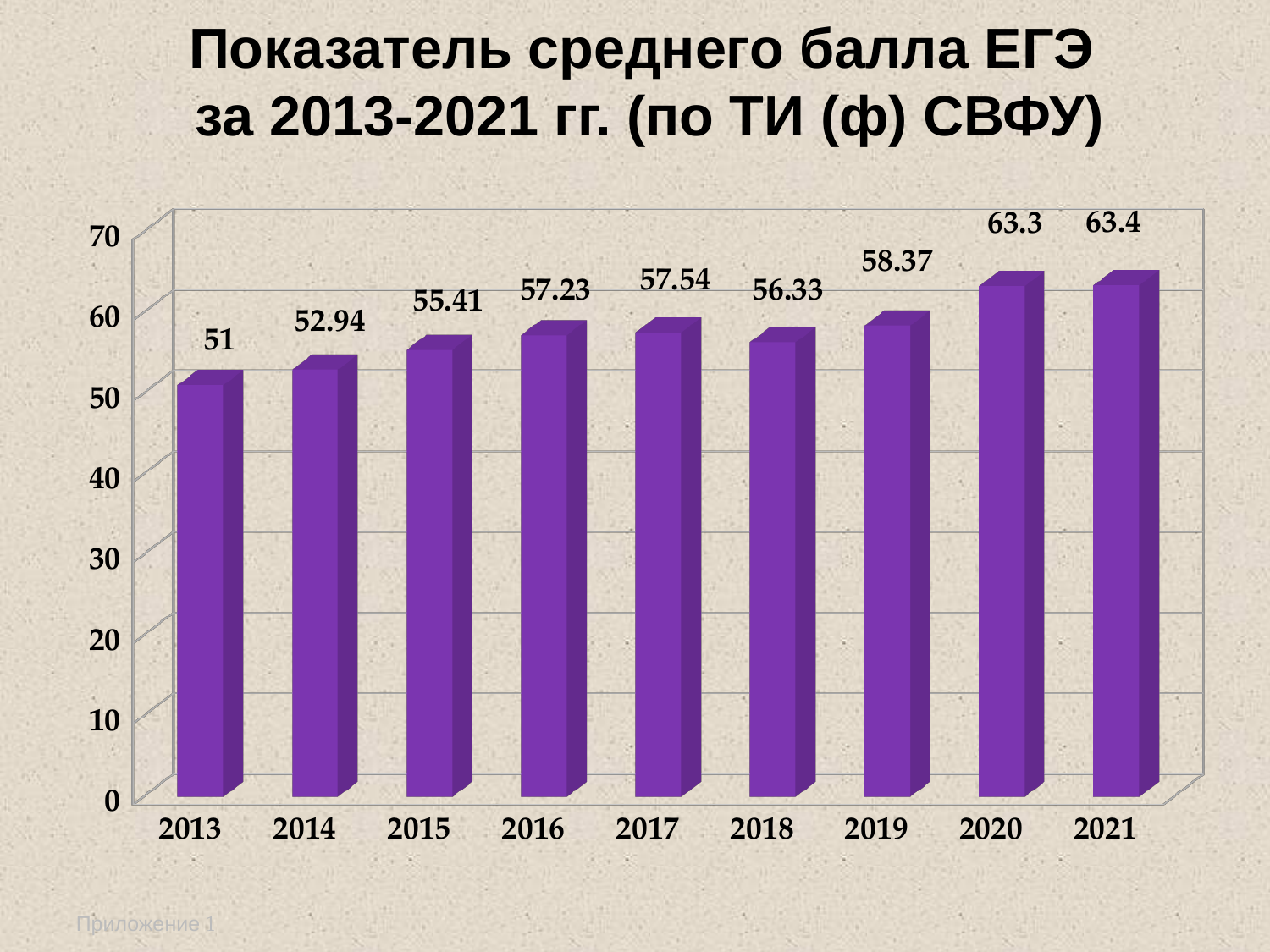

Показатель среднего балла ЕГЭ
за 2013-2021 гг. (по ТИ (ф) СВФУ)

[unsupported chart]

Приложение 1